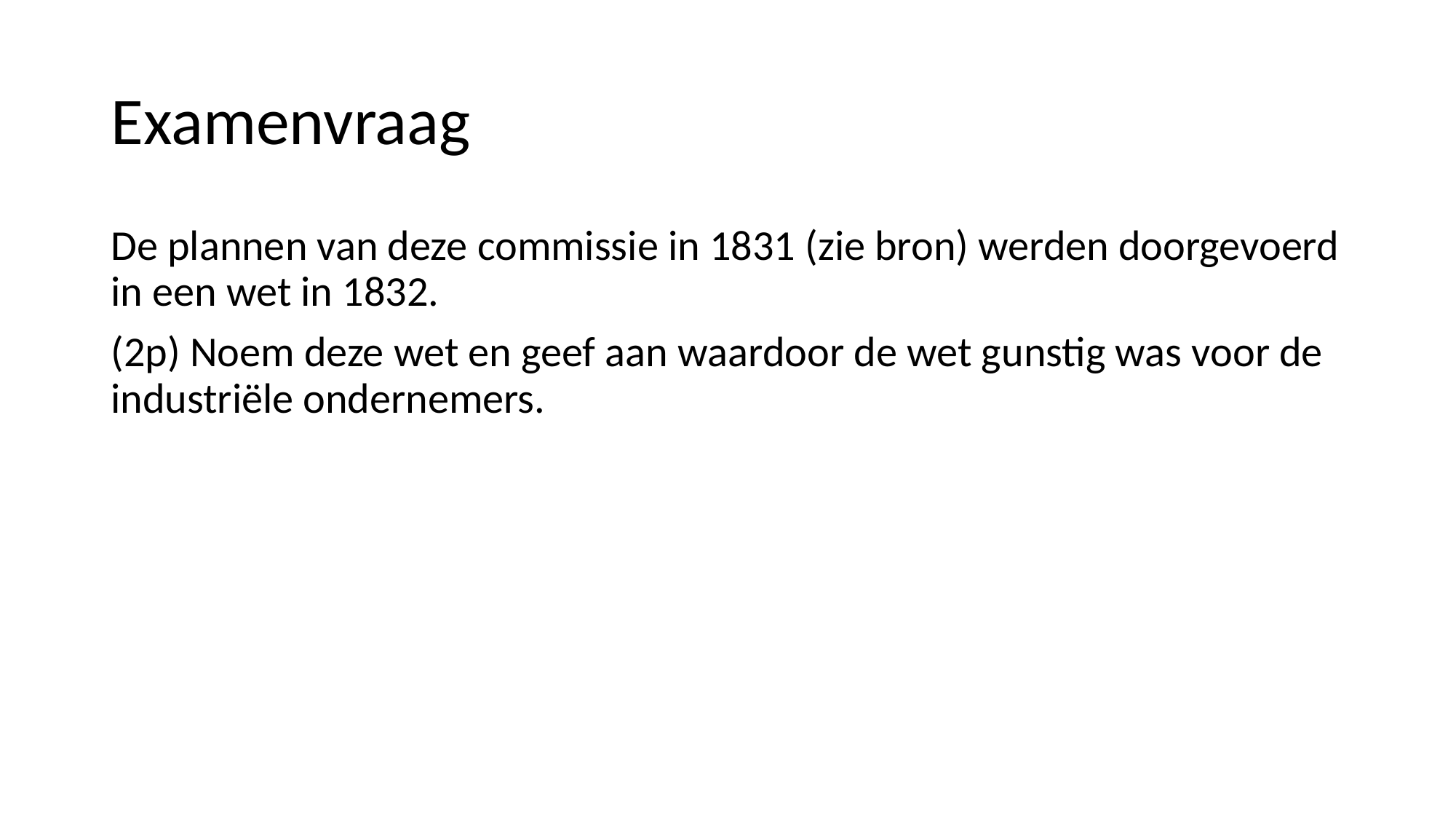

# Examenvraag
De plannen van deze commissie in 1831 (zie bron) werden doorgevoerd in een wet in 1832.
(2p) Noem deze wet en geef aan waardoor de wet gunstig was voor de industriële ondernemers.